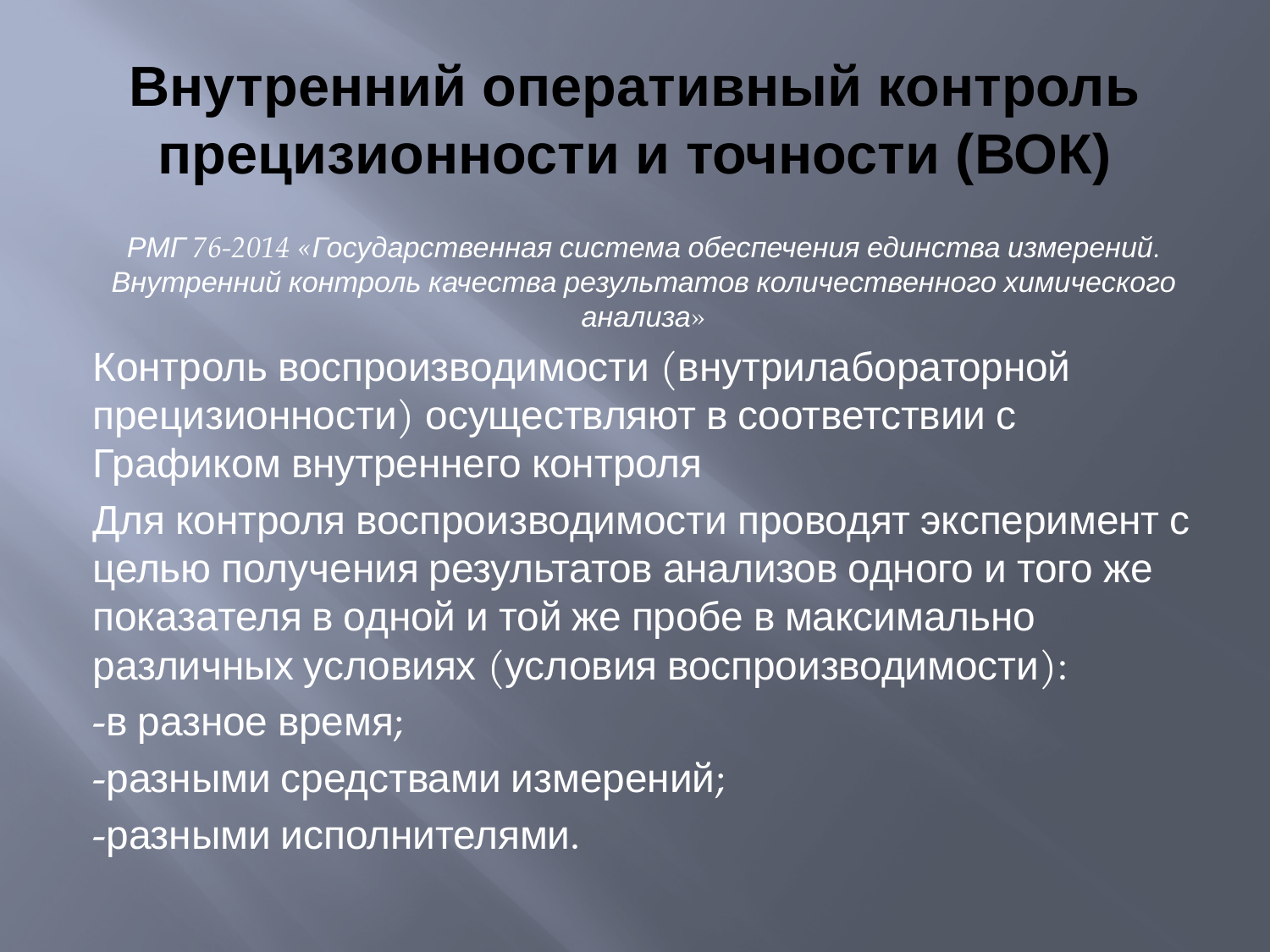

# Внутренний оперативный контроль прецизионности и точности (ВОК)
РМГ 76-2014 «Государственная система обеспечения единства измерений. Внутренний контроль качества результатов количественного химического анализа»
Контроль воспроизводимости (внутрилабораторной прецизионности) осуществляют в соответствии с Графиком внутреннего контроля
Для контроля воспроизводимости проводят эксперимент с целью получения результатов анализов одного и того же показателя в одной и той же пробе в максимально различных условиях (условия воспроизводимости):
-в разное время;
-разными средствами измерений;
-разными исполнителями.